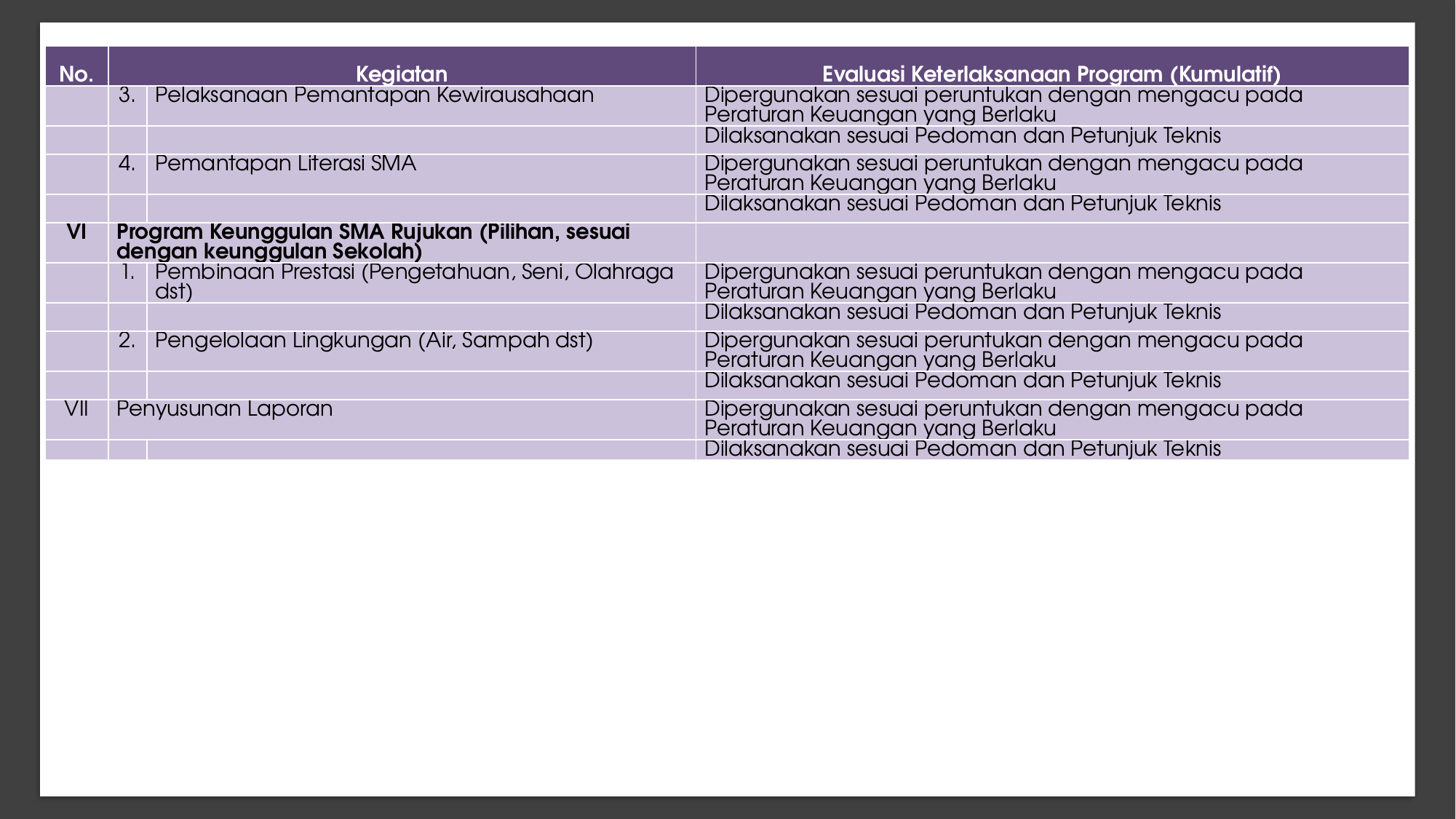

| No. | Kegiatan |  | Evaluasi Keterlaksanaan Program (Kumulatif) |
| --- | --- | --- | --- |
|  | 3. | Pelaksanaan Pemantapan Kewirausahaan | Dipergunakan sesuai peruntukan dengan mengacu pada Peraturan Keuangan yang Berlaku |
|  |  |  | Dilaksanakan sesuai Pedoman dan Petunjuk Teknis |
|  | 4. | Pemantapan Literasi SMA | Dipergunakan sesuai peruntukan dengan mengacu pada Peraturan Keuangan yang Berlaku |
|  |  |  | Dilaksanakan sesuai Pedoman dan Petunjuk Teknis |
| VI | Program Keunggulan SMA Rujukan (Pilihan, sesuai dengan keunggulan Sekolah) |  |  |
|  | 1. | Pembinaan Prestasi (Pengetahuan, Seni, Olahraga dst) | Dipergunakan sesuai peruntukan dengan mengacu pada Peraturan Keuangan yang Berlaku |
|  |  |  | Dilaksanakan sesuai Pedoman dan Petunjuk Teknis |
|  | 2. | Pengelolaan Lingkungan (Air, Sampah dst) | Dipergunakan sesuai peruntukan dengan mengacu pada Peraturan Keuangan yang Berlaku |
|  |  |  | Dilaksanakan sesuai Pedoman dan Petunjuk Teknis |
| VII | Penyusunan Laporan |  | Dipergunakan sesuai peruntukan dengan mengacu pada Peraturan Keuangan yang Berlaku |
|  |  |  | Dilaksanakan sesuai Pedoman dan Petunjuk Teknis |